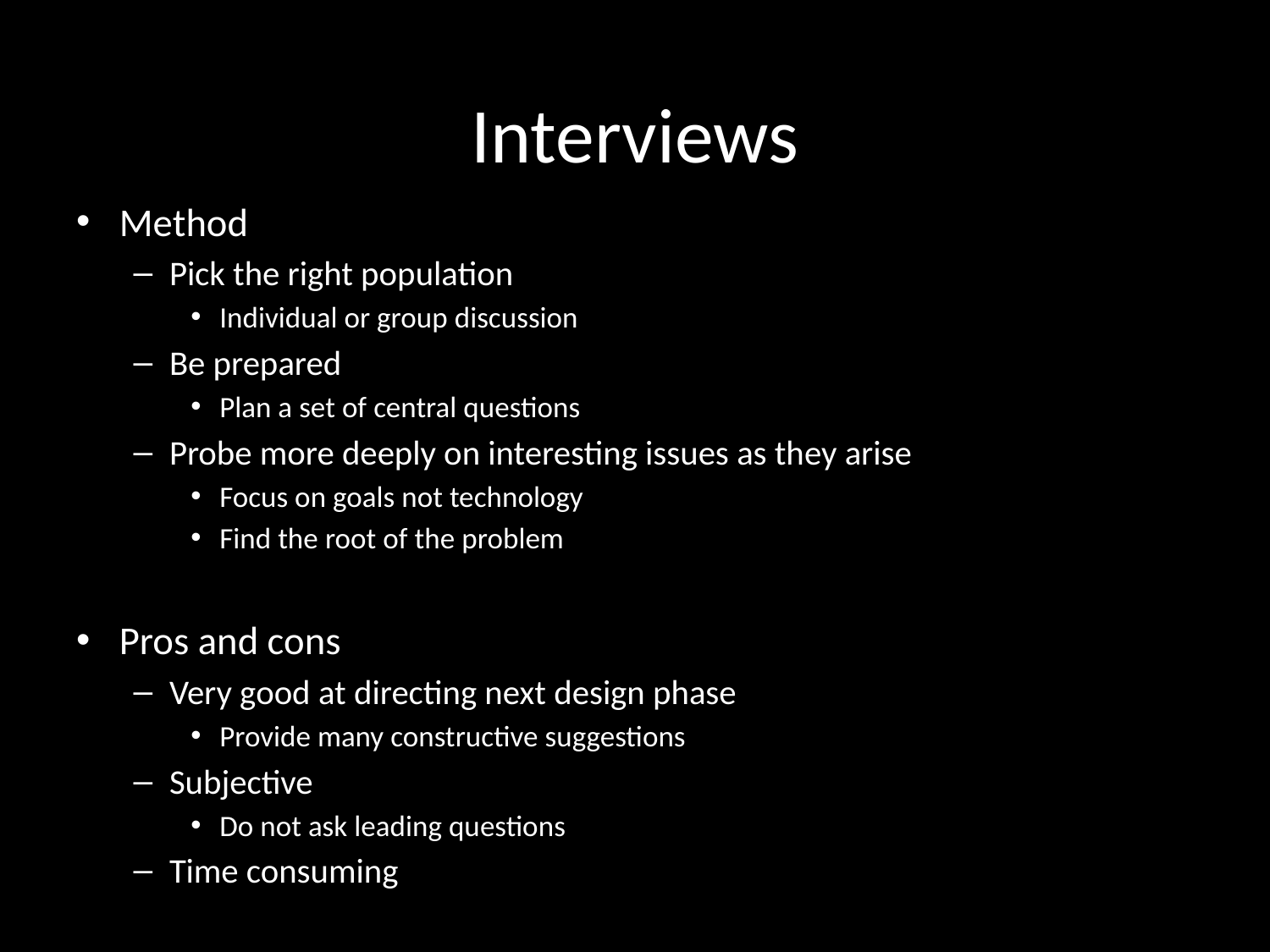

# Interviews
Method
Pick the right population
Individual or group discussion
Be prepared
Plan a set of central questions
Probe more deeply on interesting issues as they arise
Focus on goals not technology
Find the root of the problem

Pros and cons
Very good at directing next design phase
Provide many constructive suggestions
Subjective
Do not ask leading questions
Time consuming